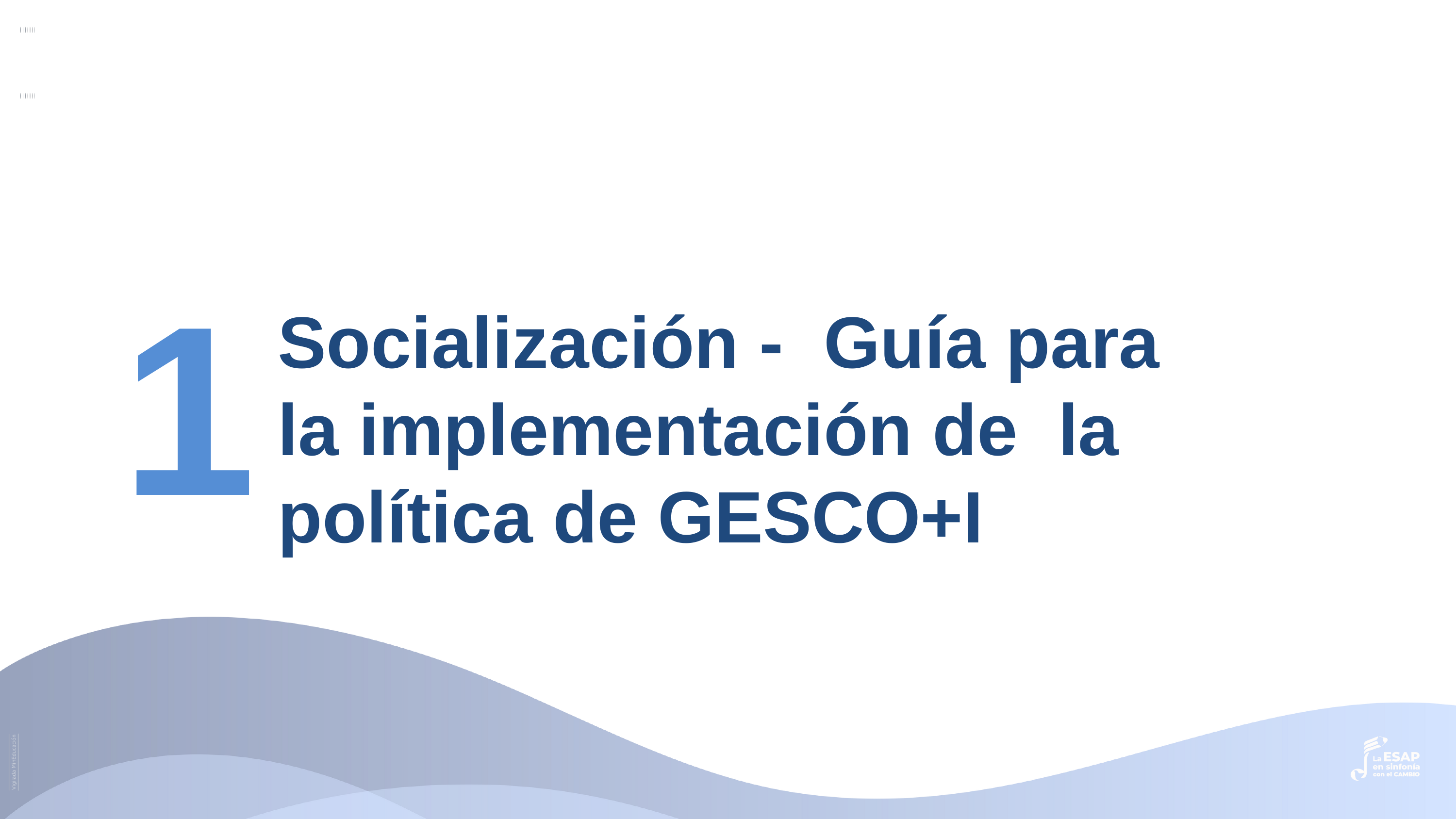

1
Socialización -  Guía para la implementación de  la política de GESCO+I